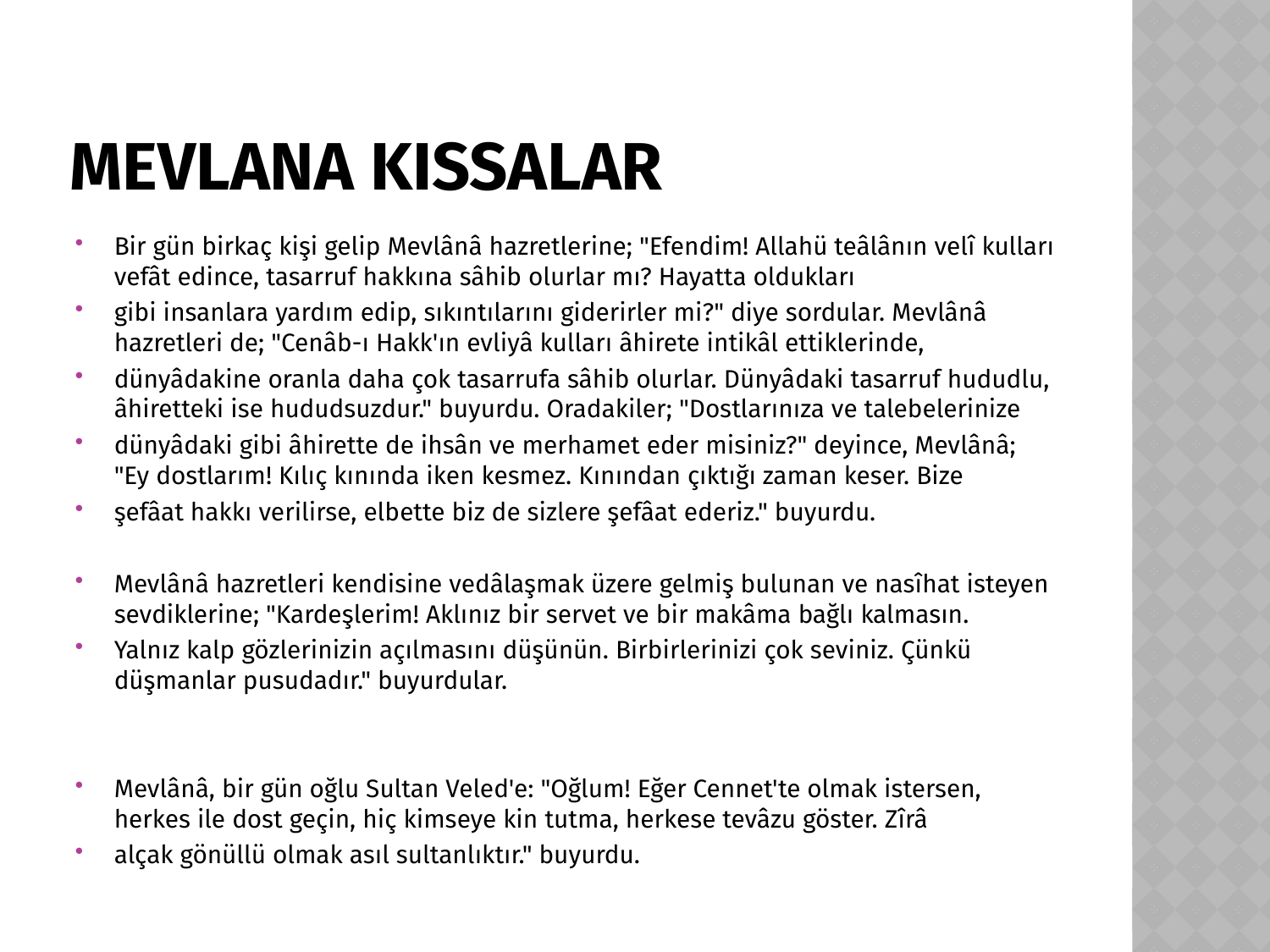

# Mevlana Kıssalar
Bir gün birkaç kişi gelip Mevlânâ hazretlerine; "Efendim! Allahü teâlânın velî kulları vefât edince, tasarruf hakkına sâhib olurlar mı? Hayatta oldukları
gibi insanlara yardım edip, sıkıntılarını giderirler mi?" diye sordular. Mevlânâ hazretleri de; "Cenâb-ı Hakk'ın evliyâ kulları âhirete intikâl ettiklerinde,
dünyâdakine oranla daha çok tasarrufa sâhib olurlar. Dünyâdaki tasarruf hududlu, âhiretteki ise hududsuzdur." buyurdu. Oradakiler; "Dostlarınıza ve talebelerinize
dünyâdaki gibi âhirette de ihsân ve merhamet eder misiniz?" deyince, Mevlânâ; "Ey dostlarım! Kılıç kınında iken kesmez. Kınından çıktığı zaman keser. Bize
şefâat hakkı verilirse, elbette biz de sizlere şefâat ederiz." buyurdu.

Mevlânâ hazretleri kendisine vedâlaşmak üzere gelmiş bulunan ve nasîhat isteyen sevdiklerine; "Kardeşlerim! Aklınız bir servet ve bir makâma bağlı kalmasın.
Yalnız kalp gözlerinizin açılmasını düşünün. Birbirlerinizi çok seviniz. Çünkü düşmanlar pusudadır." buyurdular.

Mevlânâ, bir gün oğlu Sultan Veled'e: "Oğlum! Eğer Cennet'te olmak istersen, herkes ile dost geçin, hiç kimseye kin tutma, herkese tevâzu göster. Zîrâ
alçak gönüllü olmak asıl sultanlıktır." buyurdu.